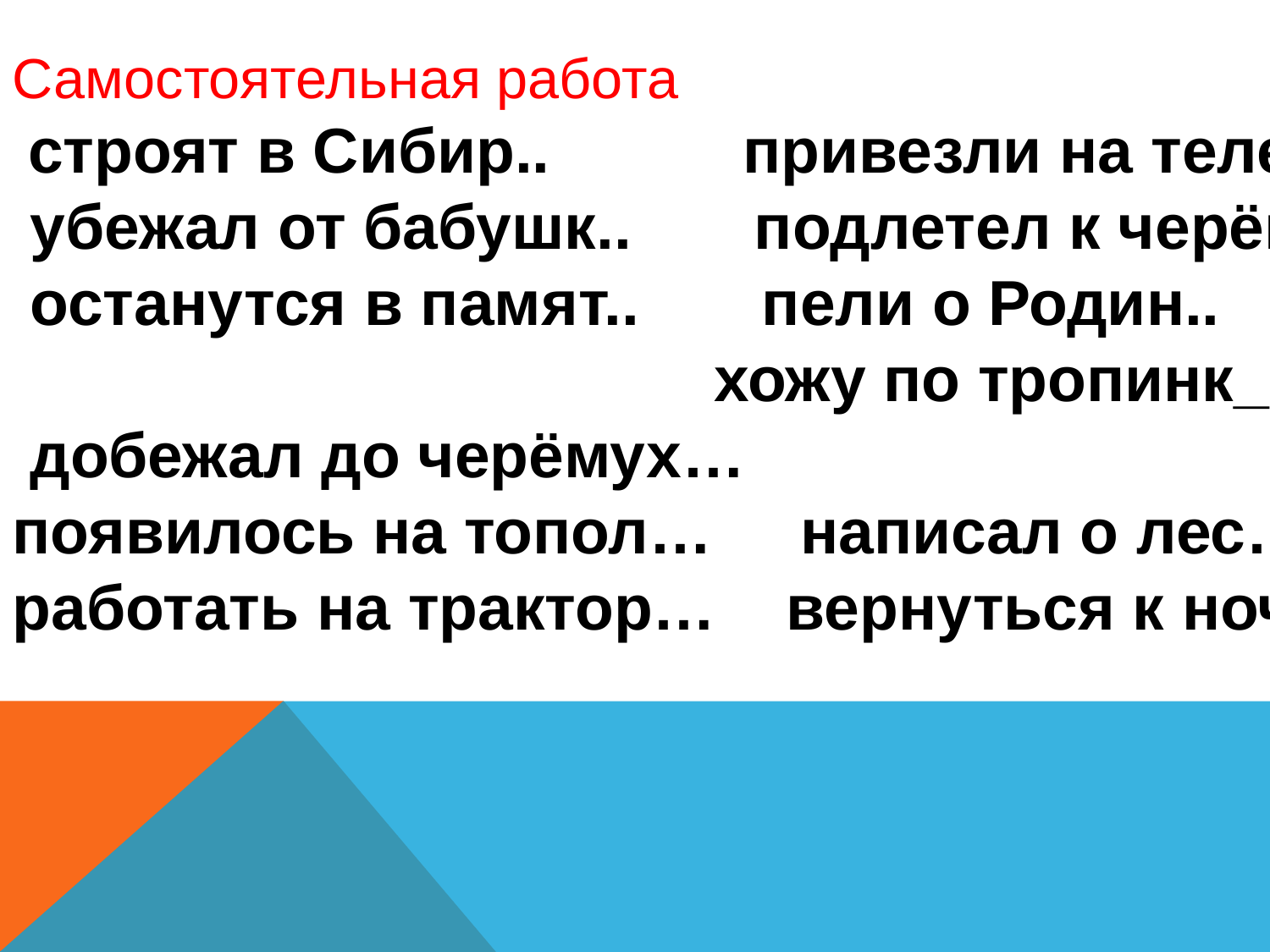

Самостоятельная работа
 строят в Сибир..           привезли на тележк..
 убежал от бабушк..       подлетел к черёмух..
 останутся в памят..       пели о Родин..                                                     хожу по тропинк_           добежал до черёмух…
появилось на топол…     написал о лес…
работать на трактор…    вернуться к ноч…
#